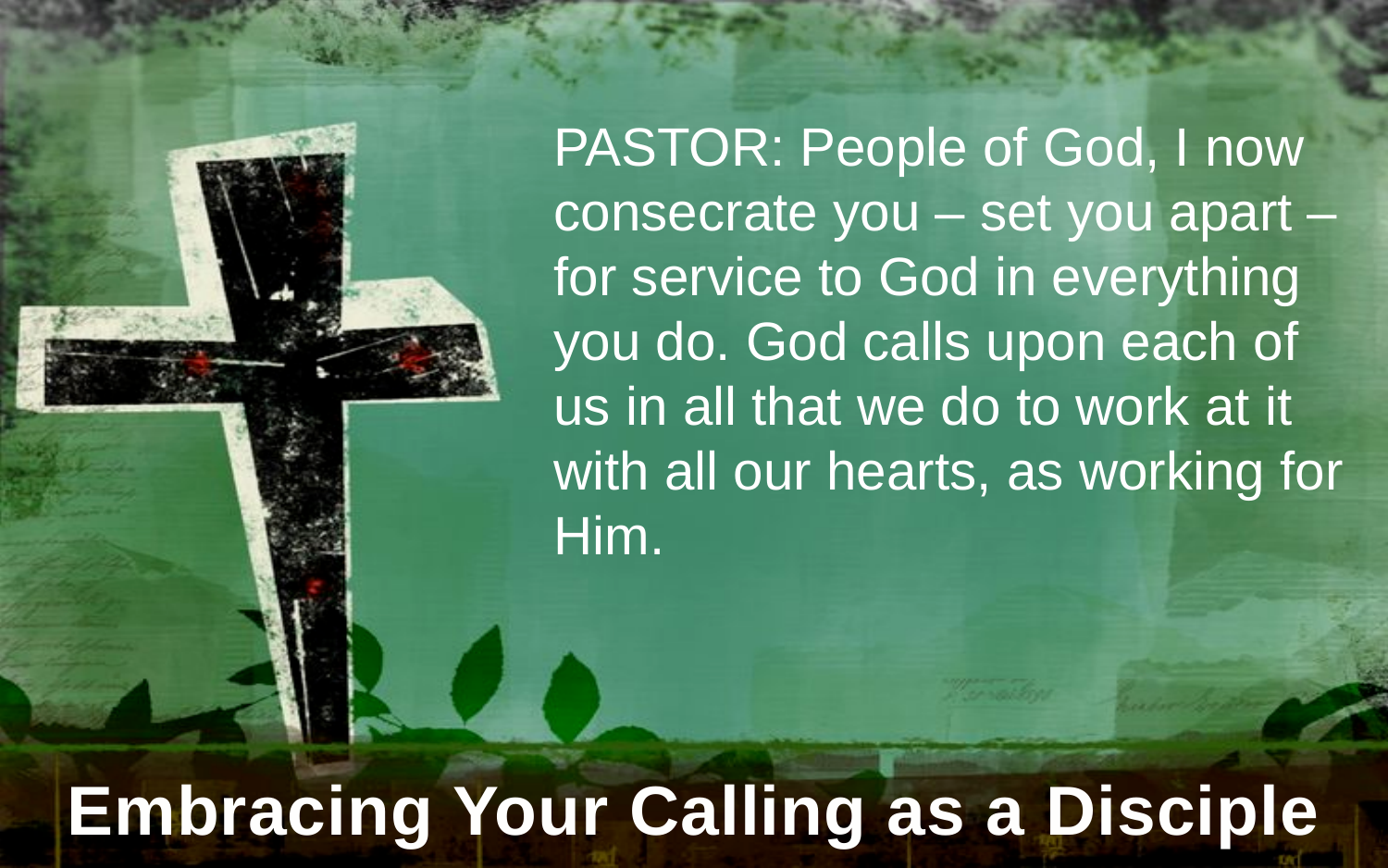

PASTOR: People of God, I now consecrate you – set you apart – for service to God in everything you do. God calls upon each of us in all that we do to work at it with all our hearts, as working for Him.
Embracing Your Calling as a Disciple